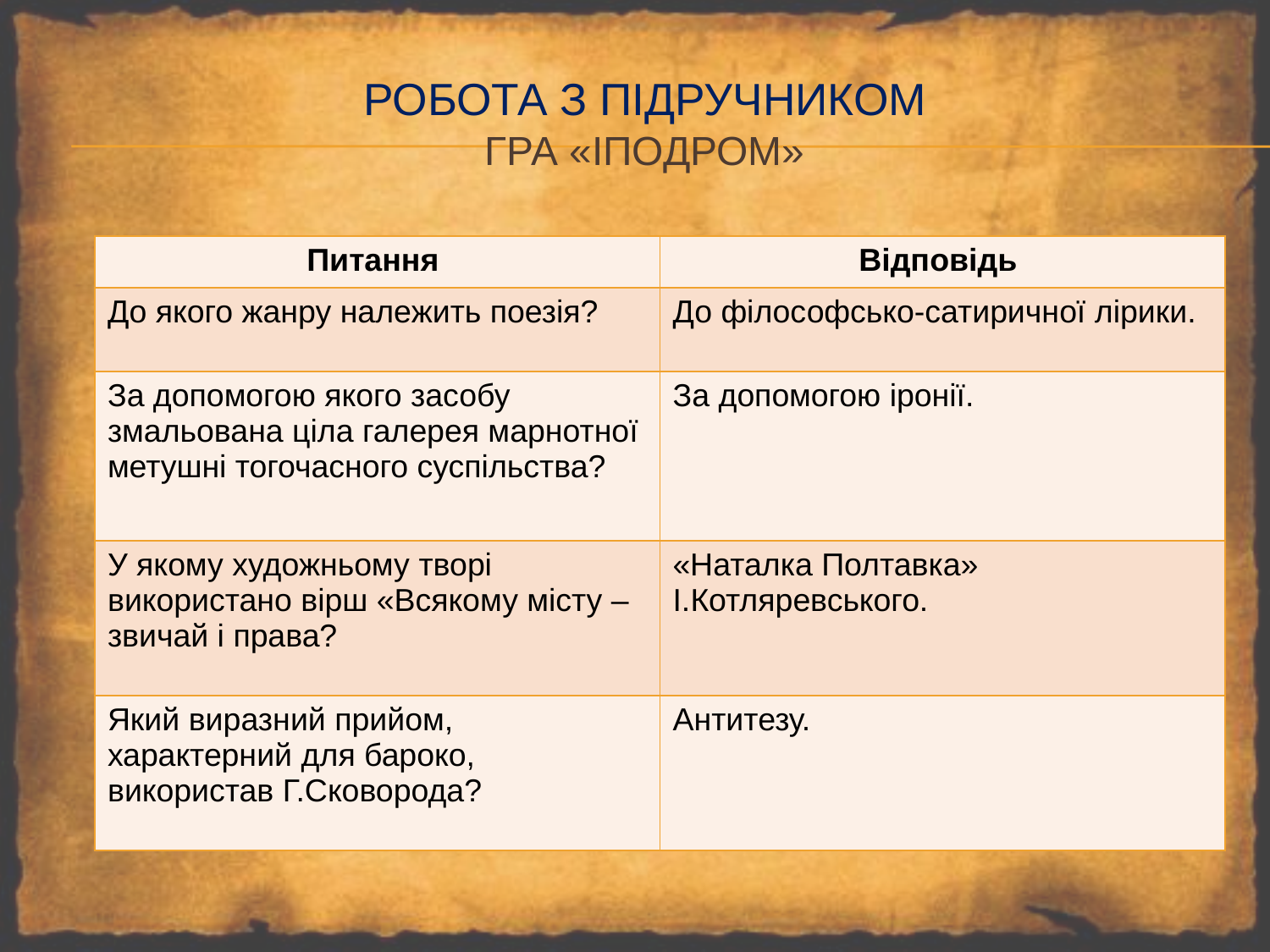

# Робота з підручником Гра «іподром»
| Питання | Відповідь |
| --- | --- |
| До якого жанру належить поезія? | До філософсько-сатиричної лірики. |
| За допомогою якого засобу змальована ціла галерея марнотної метушні тогочасного суспільства? | За допомогою іронії. |
| У якому художньому творі використано вірш «Всякому місту – звичай і права? | «Наталка Полтавка» І.Котляревського. |
| Який виразний прийом, характерний для бароко, використав Г.Сковорода? | Антитезу. |